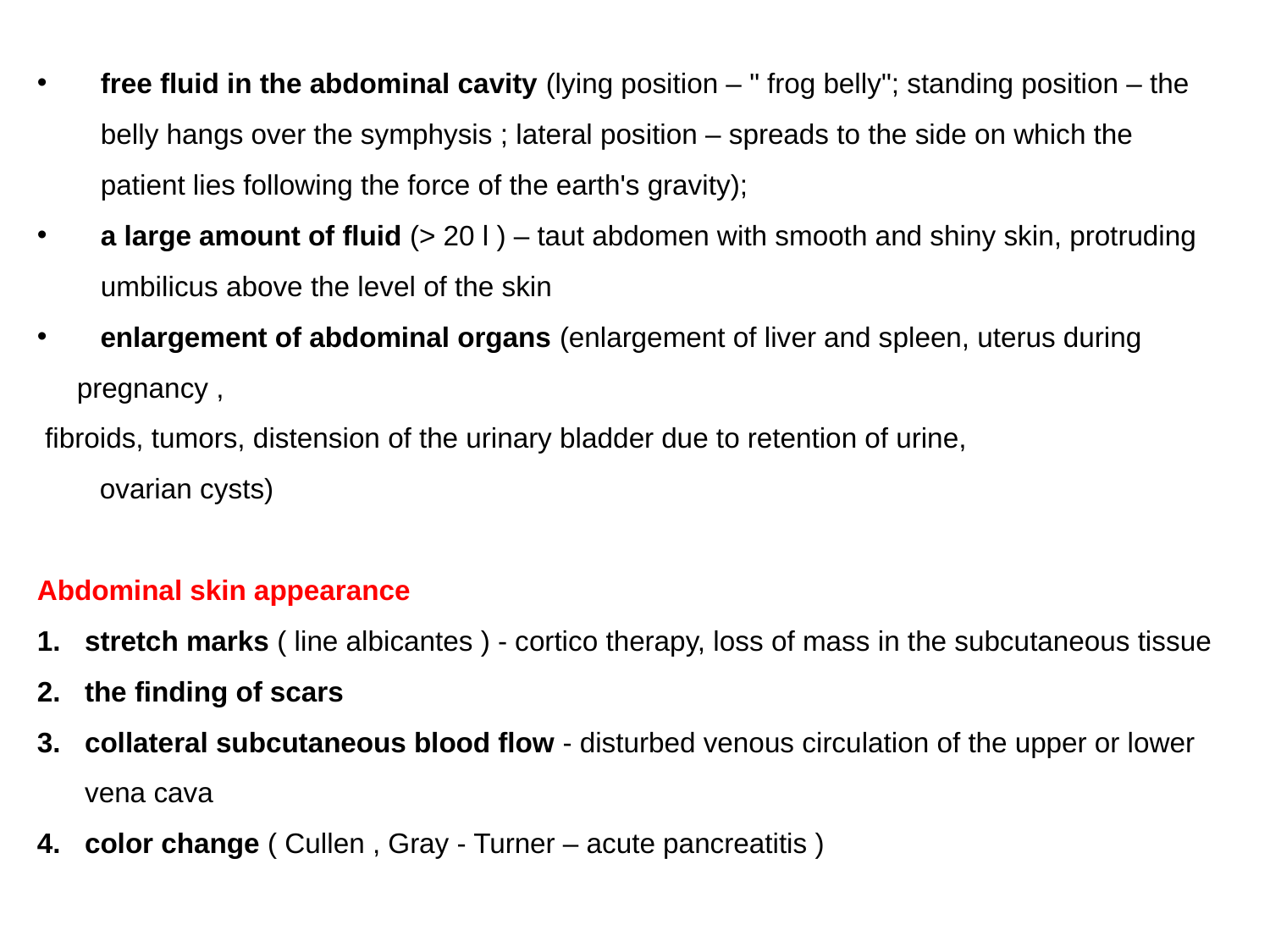

free fluid in the abdominal cavity (lying position – " frog belly"; standing position – the belly hangs over the symphysis ; lateral position – spreads to the side on which the patient lies following the force of the earth's gravity);
a large amount of fluid (> 20 l ) – taut abdomen with smooth and shiny skin, protruding umbilicus above the level of the skin
   enlargement of abdominal organs (enlargement of liver and spleen, uterus during pregnancy ,
 fibroids, tumors, distension of the urinary bladder due to retention of urine,
        ovarian cysts)

Abdominal skin appearance
stretch marks ( line albicantes ) - cortico therapy, loss of mass in the subcutaneous tissue
the finding of scars
collateral subcutaneous blood flow - disturbed venous circulation of the upper or lower vena cava
color change ( Cullen , Gray - Turner – acute pancreatitis )